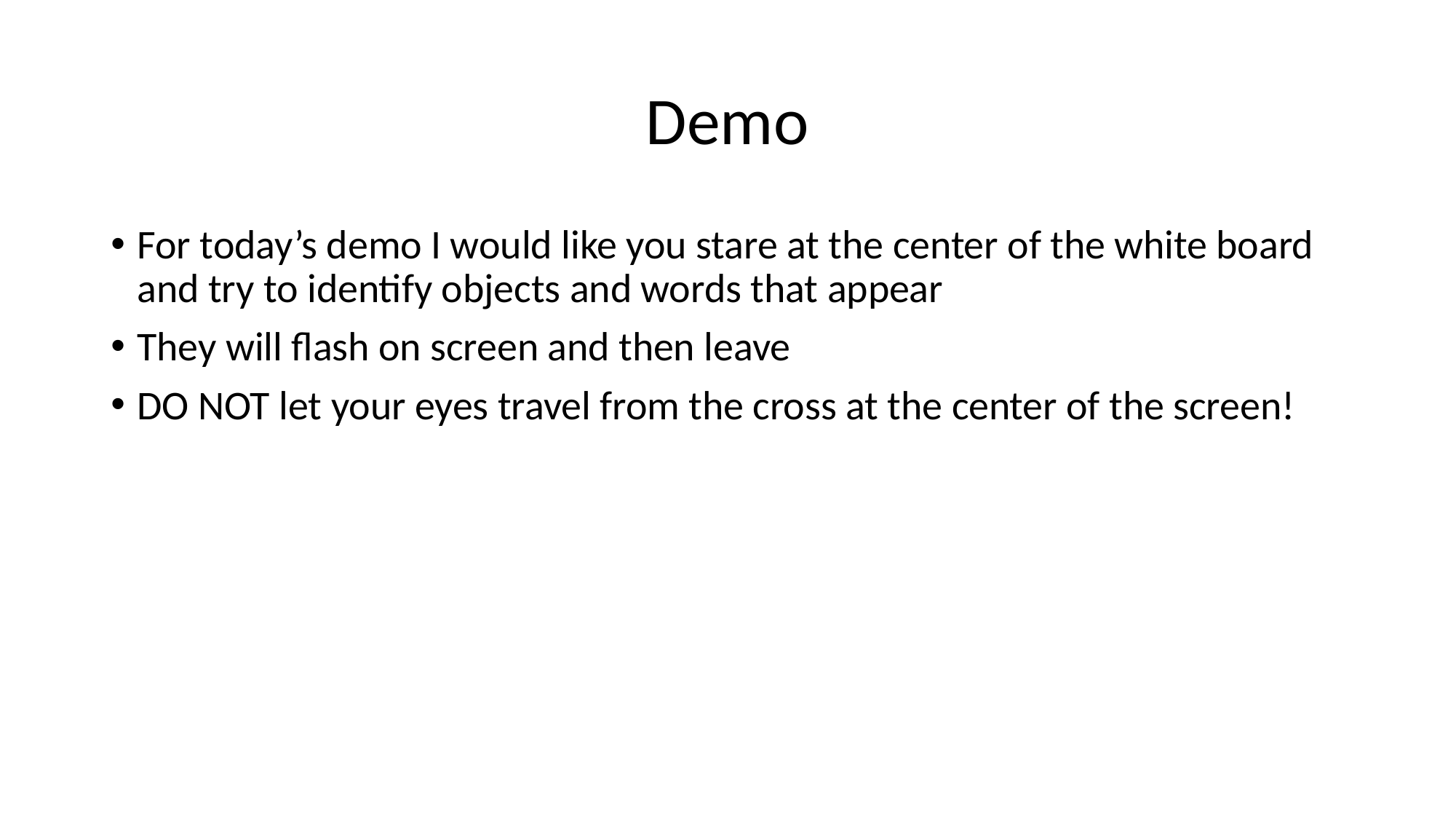

# Demo
For today’s demo I would like you stare at the center of the white board and try to identify objects and words that appear
They will flash on screen and then leave
DO NOT let your eyes travel from the cross at the center of the screen!